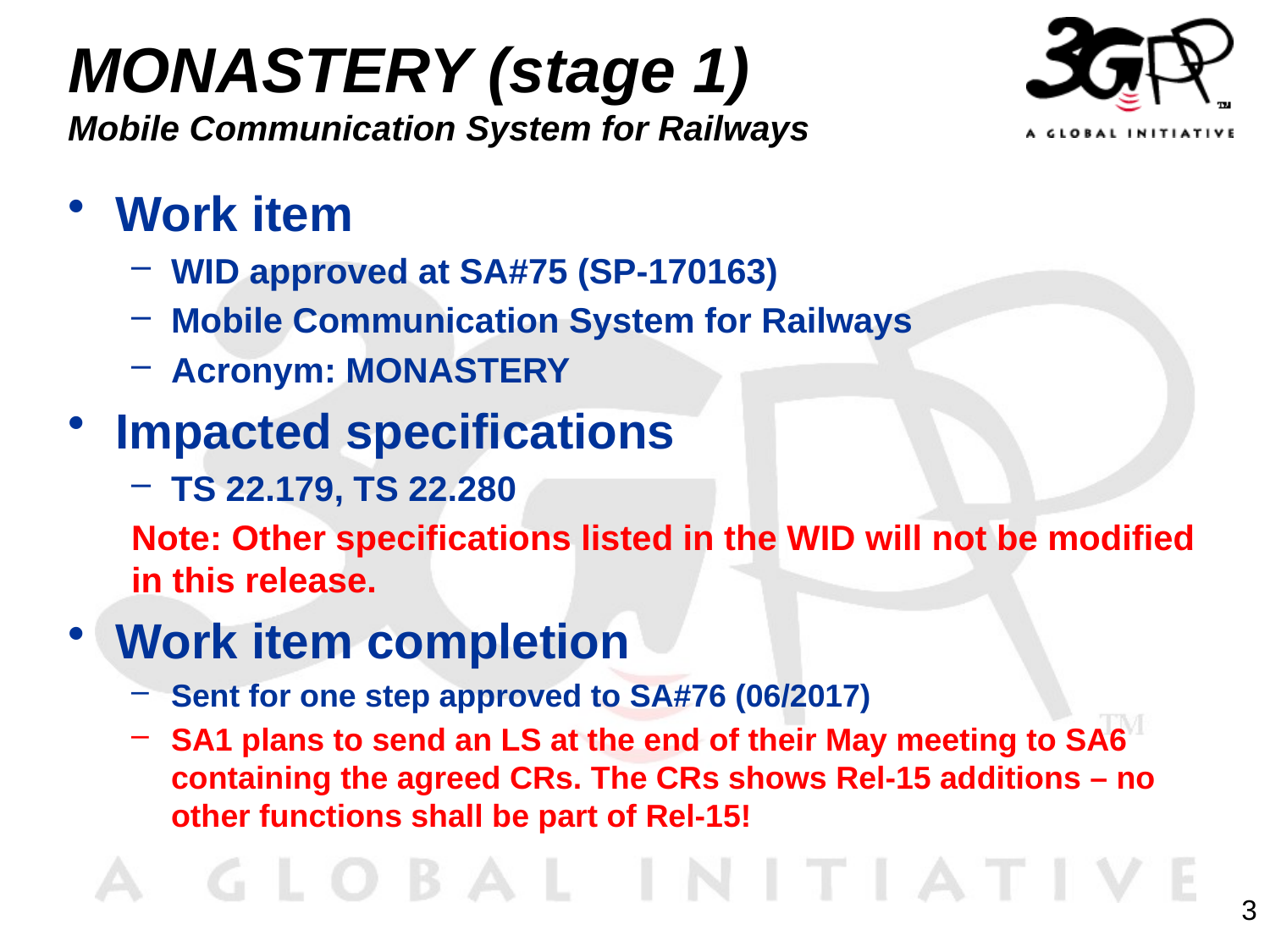

# MONASTERY (stage 1) Mobile Communication System for Railways
Work item
WID approved at SA#75 (SP-170163)
Mobile Communication System for Railways
Acronym: MONASTERY
Impacted specifications
TS 22.179, TS 22.280
Note: Other specifications listed in the WID will not be modified in this release.
Work item completion
Sent for one step approved to SA#76 (06/2017)
SA1 plans to send an LS at the end of their May meeting to SA6 containing the agreed CRs. The CRs shows Rel-15 additions – no other functions shall be part of Rel-15!

3